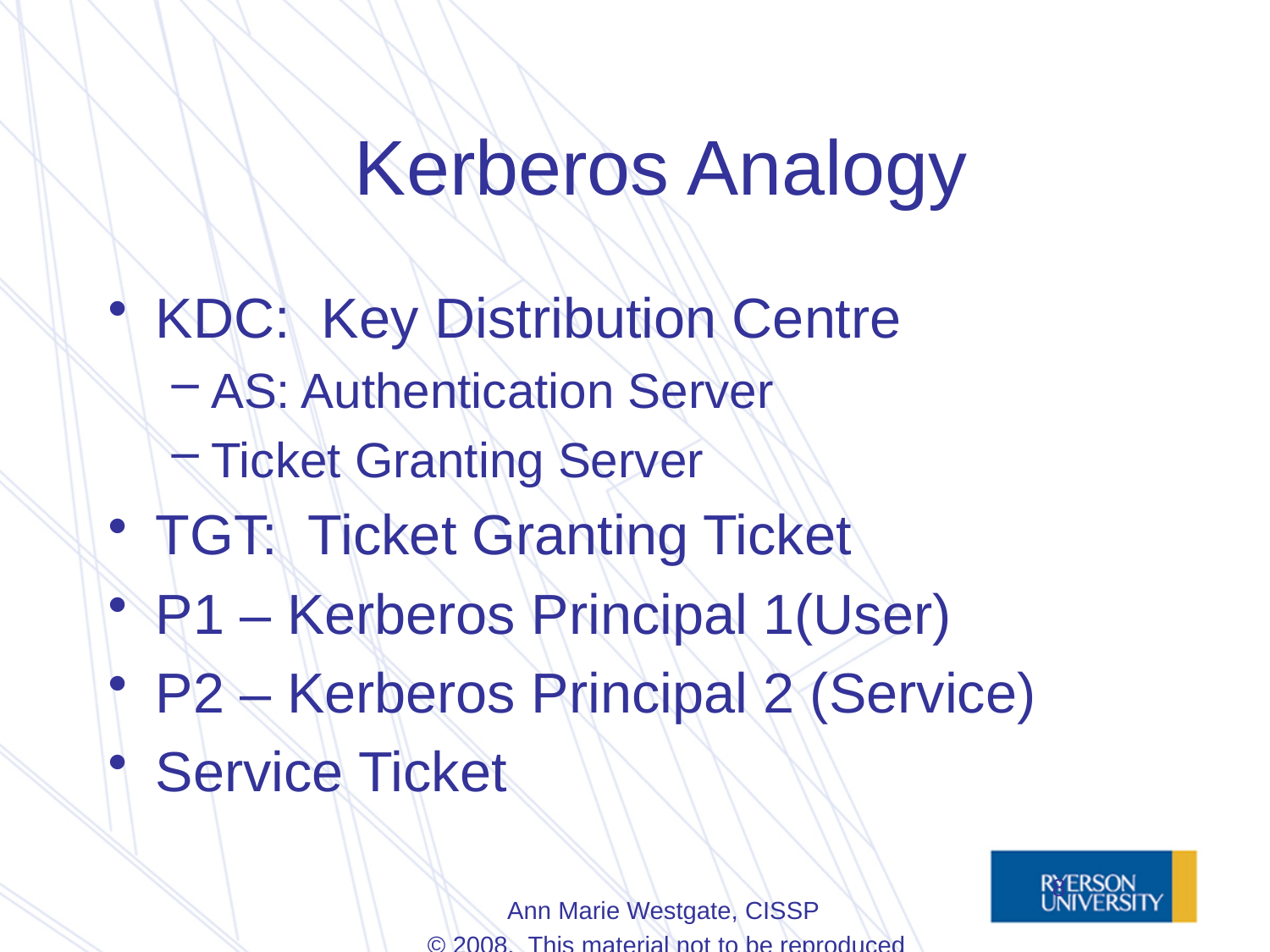

# Kerberos Analogy
KDC:  Key Distribution Centre
AS: Authentication Server
Ticket Granting Server
TGT:  Ticket Granting Ticket
P1 – Kerberos Principal 1(User)
P2 – Kerberos Principal 2 (Service)
Service Ticket
8
Ann Marie Westgate, CISSP
© 2008.  This material not to be reproduced without permission of author.